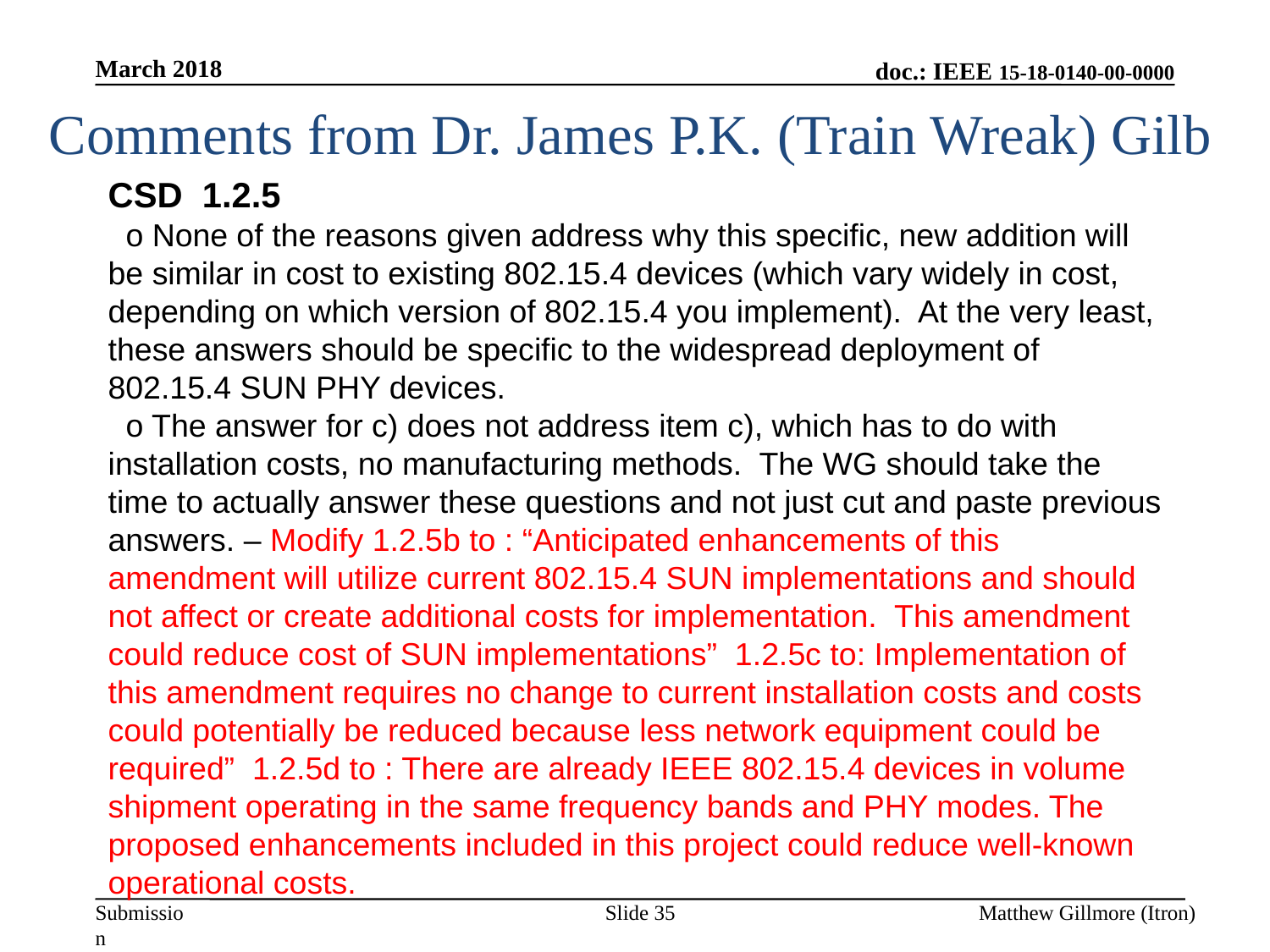

March 2018
# Comments from Dr. James P.K. (Train Wreak) Gilb
CSD  1.2.5
  o None of the reasons given address why this specific, new addition will be similar in cost to existing 802.15.4 devices (which vary widely in cost, depending on which version of 802.15.4 you implement).  At the very least, these answers should be specific to the widespread deployment of 802.15.4 SUN PHY devices.
  o The answer for c) does not address item c), which has to do with installation costs, no manufacturing methods.  The WG should take the time to actually answer these questions and not just cut and paste previous answers. – Modify 1.2.5b to : “Anticipated enhancements of this amendment will utilize current 802.15.4 SUN implementations and should not affect or create additional costs for implementation.  This amendment could reduce cost of SUN implementations”  1.2.5c to: Implementation of this amendment requires no change to current installation costs and costs could potentially be reduced because less network equipment could be required”  1.2.5d to : There are already IEEE 802.15.4 devices in volume shipment operating in the same frequency bands and PHY modes. The proposed enhancements included in this project could reduce well-known operational costs.

Slide 35
Matthew Gillmore (Itron)